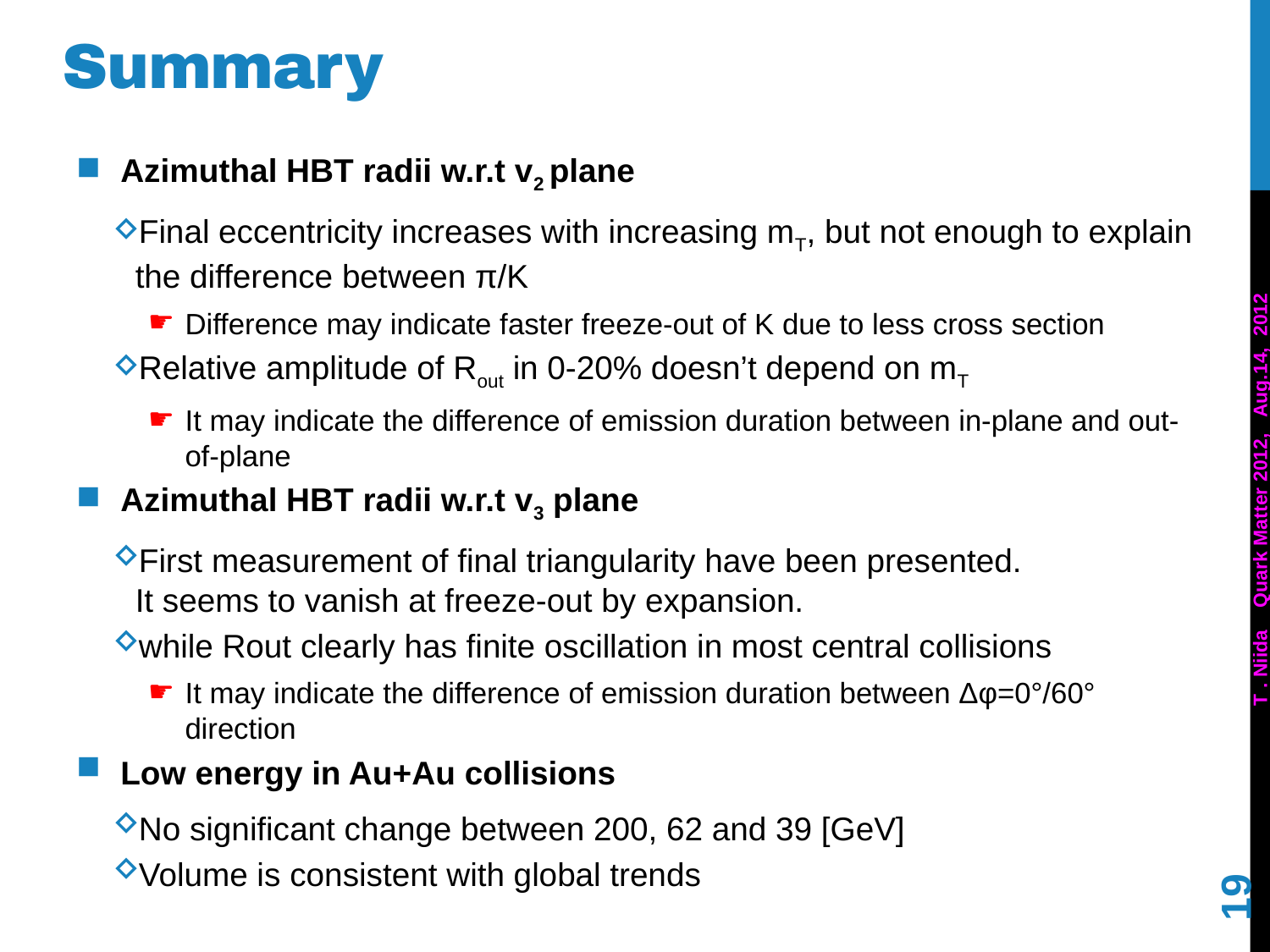

# Summary
Azimuthal HBT radii w.r.t v2 plane
Final eccentricity increases with increasing mT, but not enough to explain the difference between π/K
Difference may indicate faster freeze-out of K due to less cross section
Relative amplitude of Rout in 0-20% doesn’t depend on mT
It may indicate the difference of emission duration between in-plane and out-of-plane
Azimuthal HBT radii w.r.t v3 plane
First measurement of final triangularity have been presented.
It seems to vanish at freeze-out by expansion.
while Rout clearly has finite oscillation in most central collisions
It may indicate the difference of emission duration between Δφ=0°/60° direction
Low energy in Au+Au collisions
No significant change between 200, 62 and 39 [GeV]
Volume is consistent with global trends
19